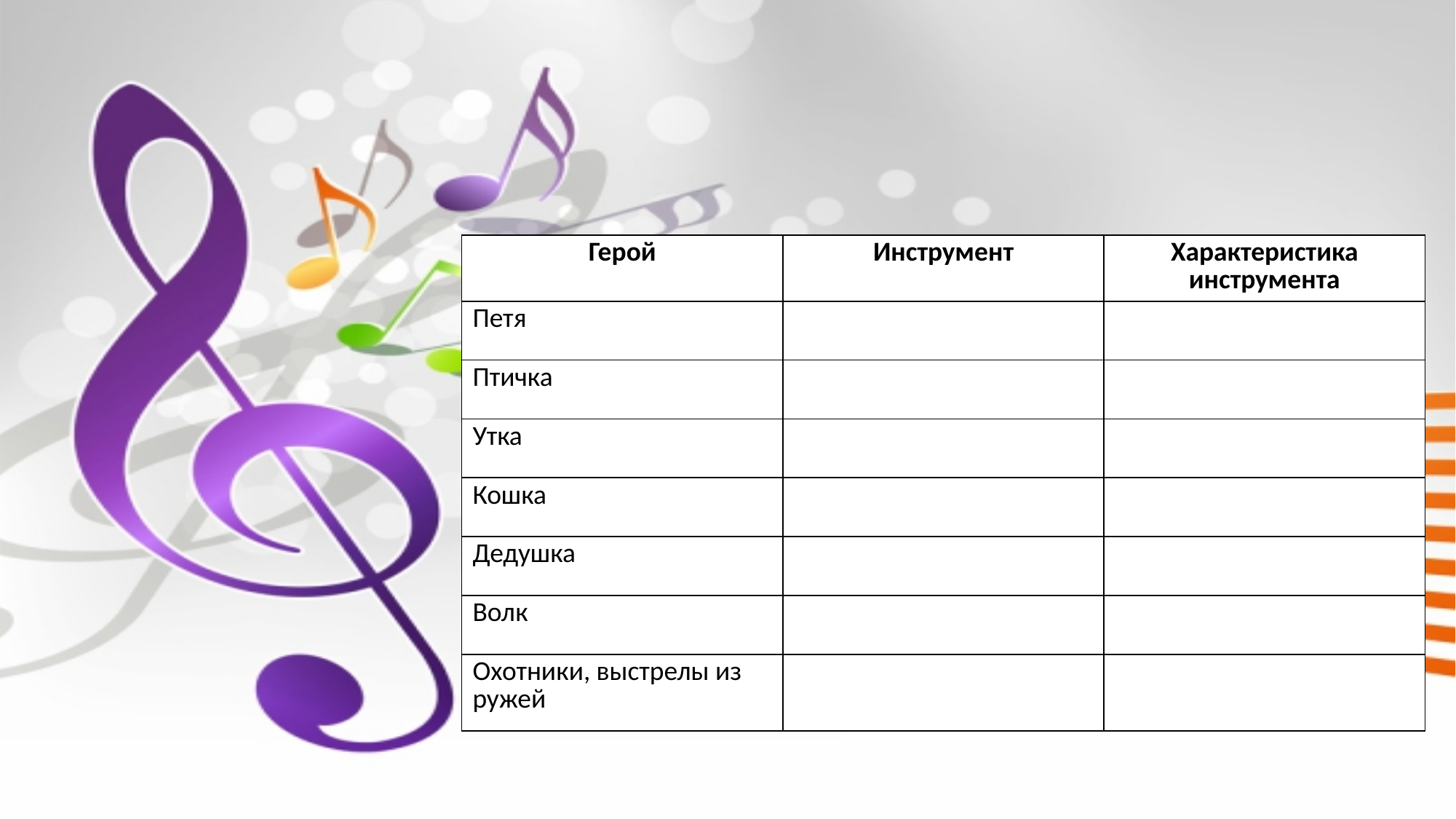

| Герой | Инструмент | Характеристика инструмента |
| --- | --- | --- |
| Петя |  |  |
| Птичка |  |  |
| Утка |  |  |
| Кошка |  |  |
| Дедушка |  |  |
| Волк |  |  |
| Охотники, выстрелы из ружей |  |  |